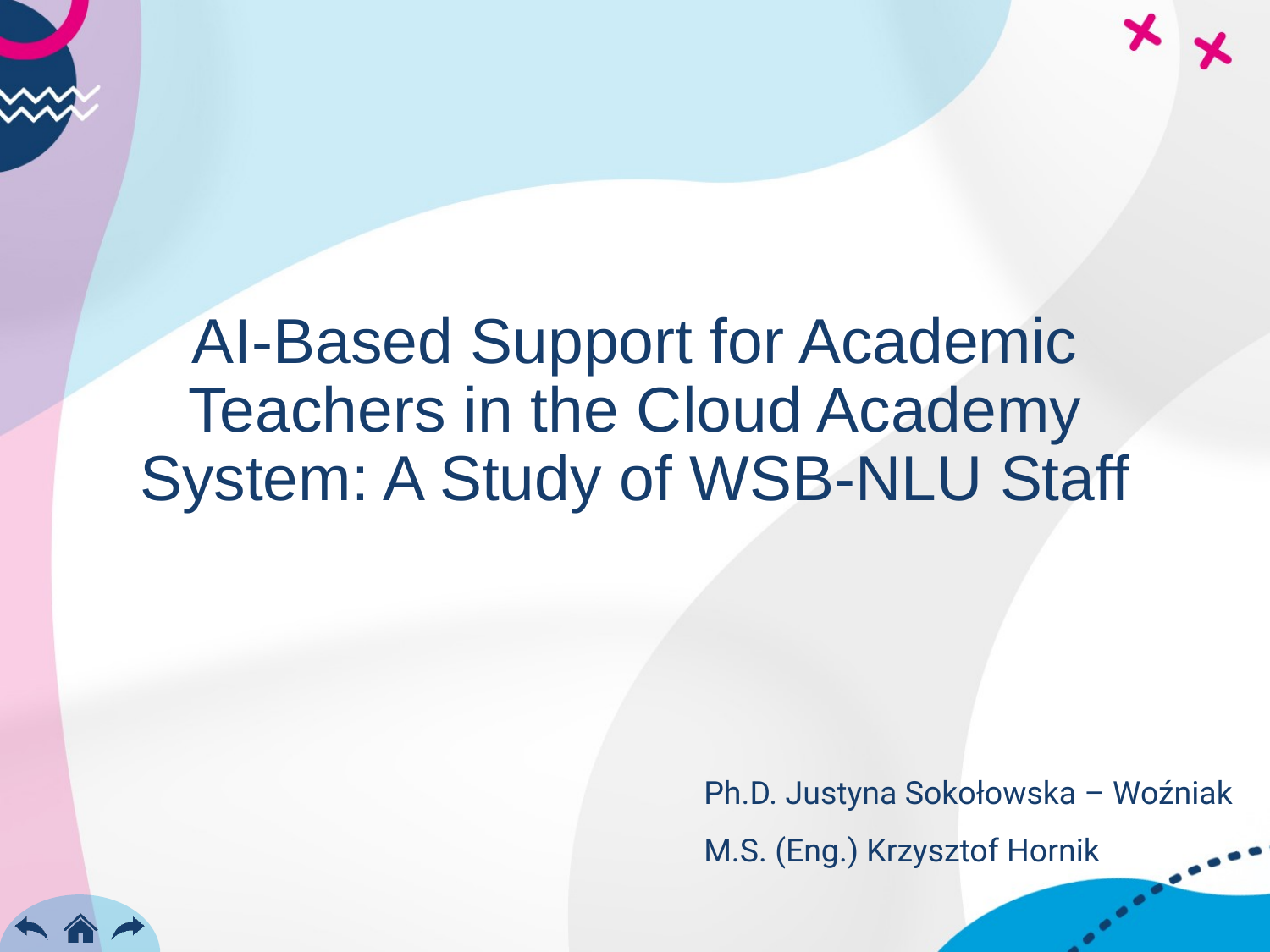

# AI-Based Support for Academic Teachers in the Cloud Academy System: A Study of WSB-NLU Staff
Ph.D. Justyna Sokołowska – Woźniak
M.S. (Eng.) Krzysztof Hornik